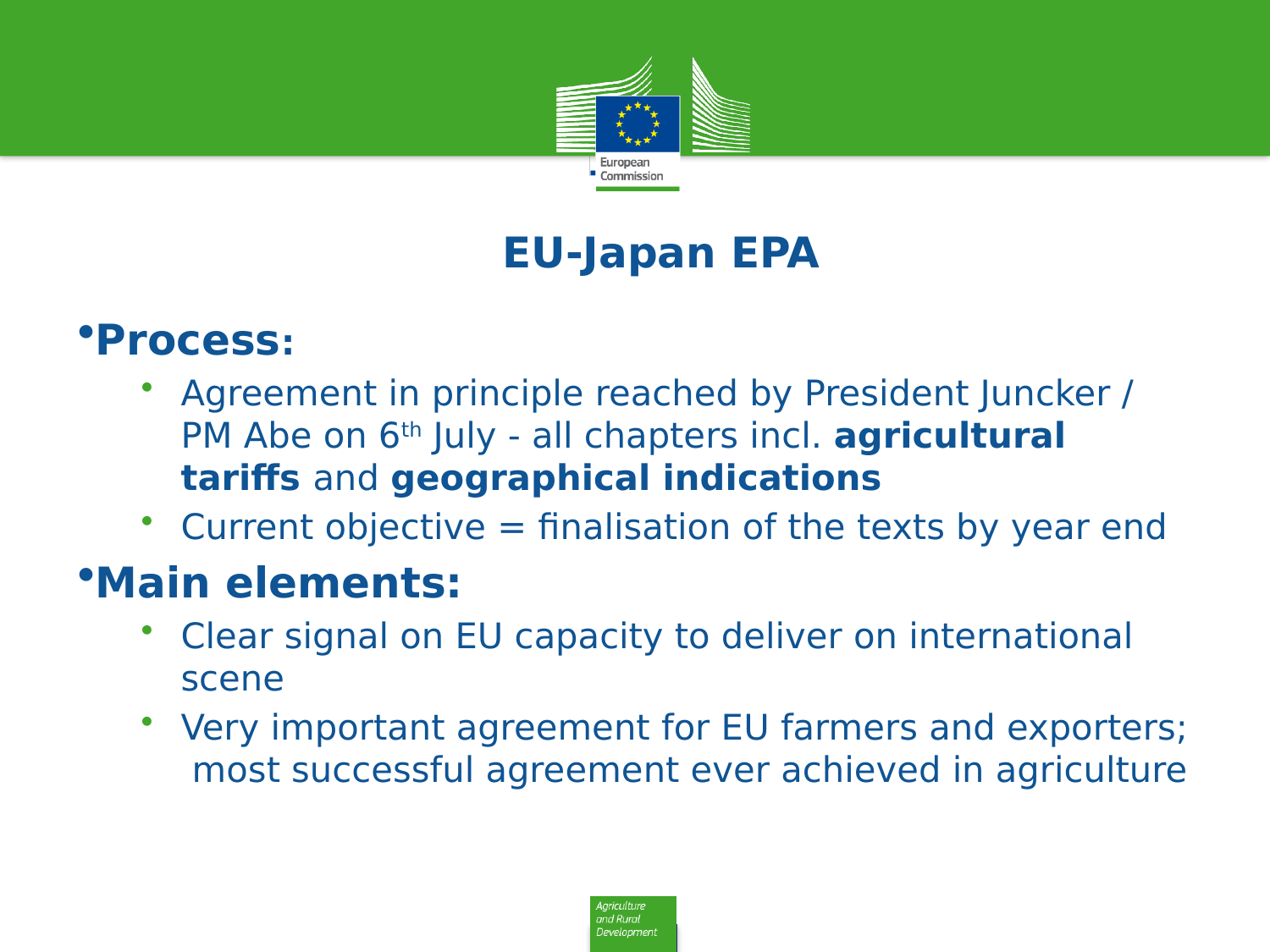

# EU-Japan EPA
Process:
Agreement in principle reached by President Juncker / PM Abe on 6th July - all chapters incl. agricultural tariffs and geographical indications
Current objective = finalisation of the texts by year end
Main elements:
Clear signal on EU capacity to deliver on international scene
Very important agreement for EU farmers and exporters;  most successful agreement ever achieved in agriculture